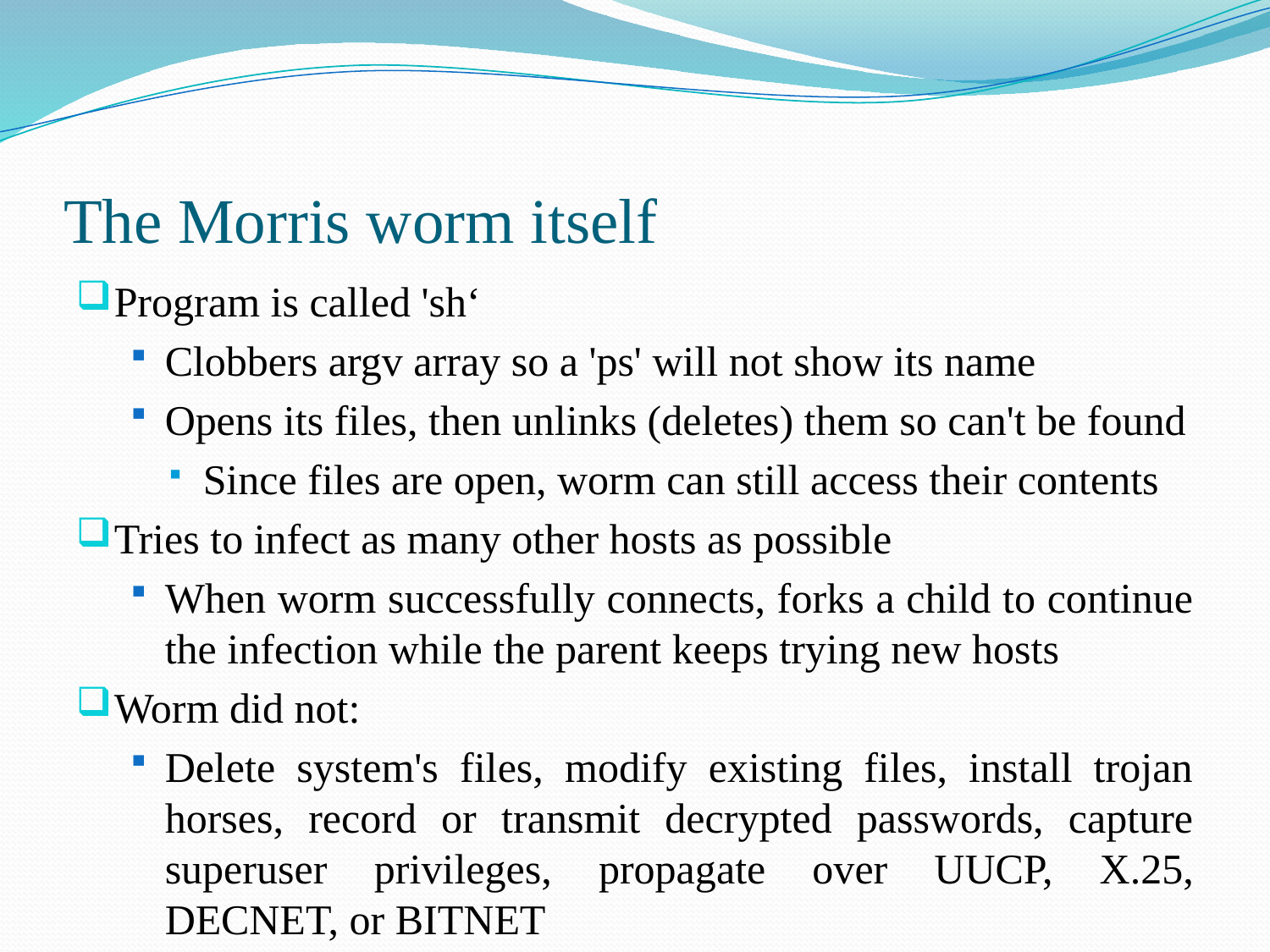

# The Morris worm itself
Program is called 'sh‘
Clobbers argv array so a 'ps' will not show its name
Opens its files, then unlinks (deletes) them so can't be found
Since files are open, worm can still access their contents
Tries to infect as many other hosts as possible
When worm successfully connects, forks a child to continue the infection while the parent keeps trying new hosts
Worm did not:
Delete system's files, modify existing files, install trojan horses, record or transmit decrypted passwords, capture superuser privileges, propagate over UUCP, X.25, DECNET, or BITNET